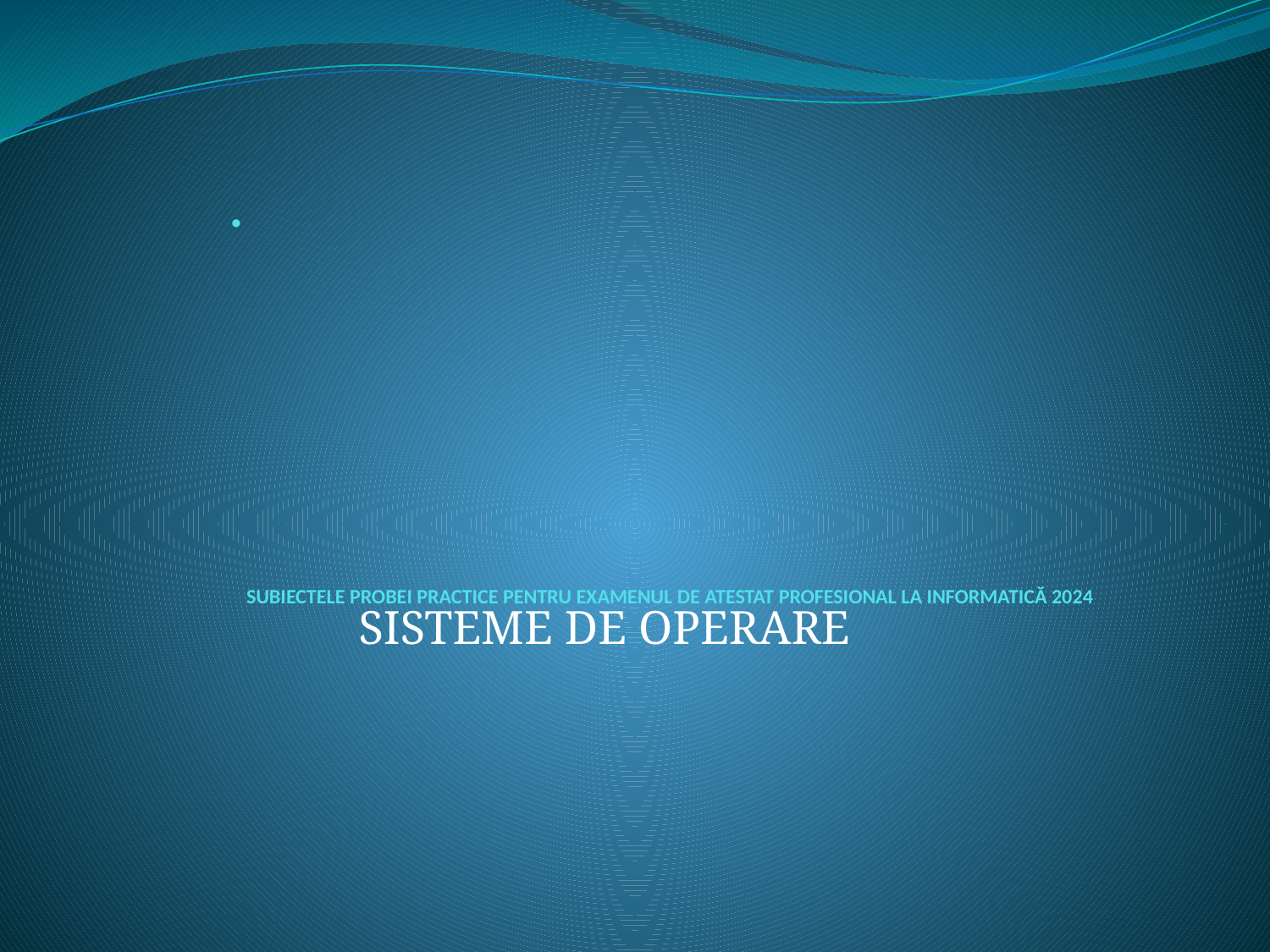

# SUBIECTELE PROBEI PRACTICE PENTRU EXAMENUL DE ATESTAT PROFESIONAL LA INFORMATICĂ 2024
SISTEME DE OPERARE